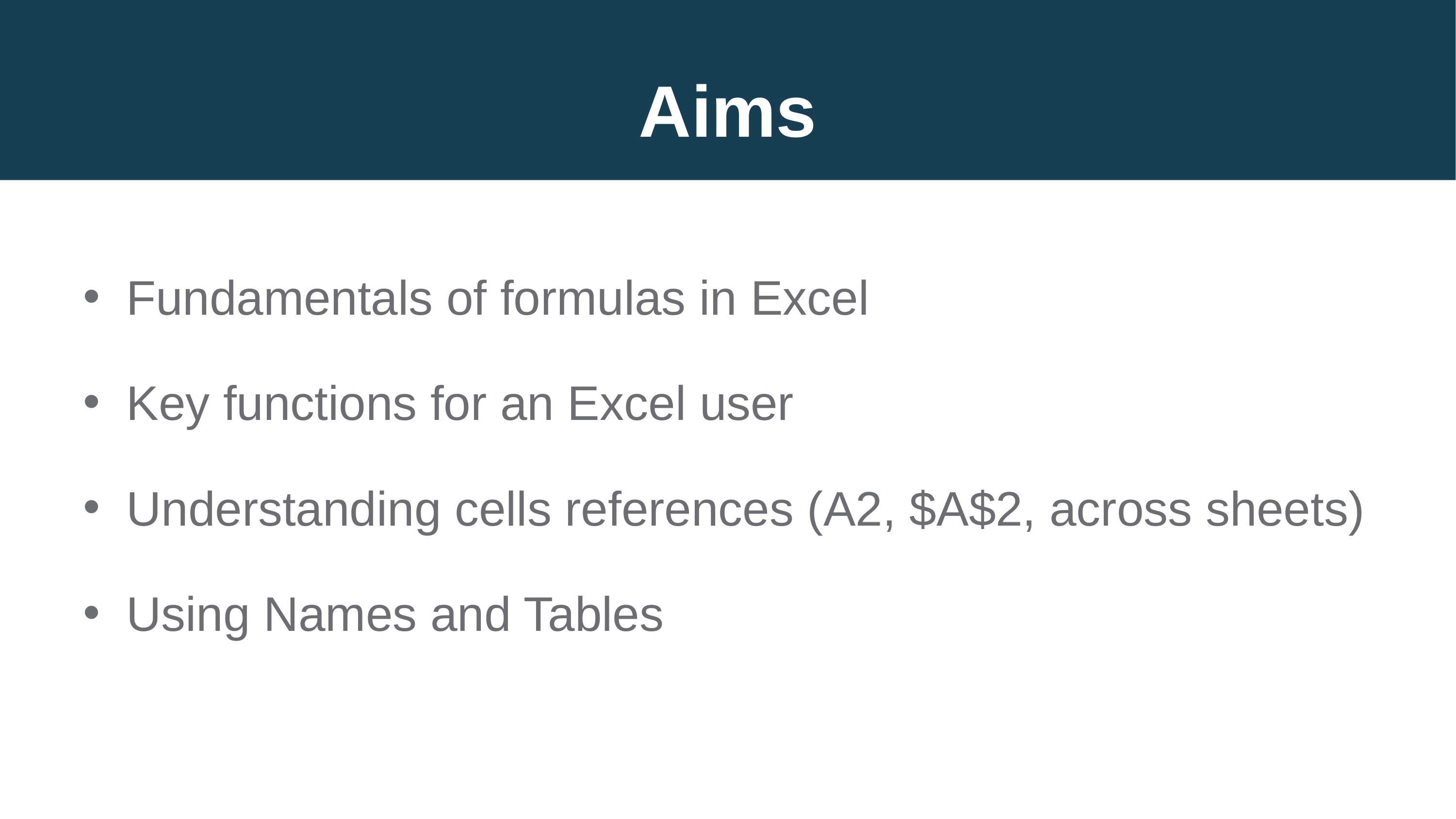

# Aims
Fundamentals of formulas in Excel
Key functions for an Excel user
Understanding cells references (A2, $A$2, across sheets)
Using Names and Tables